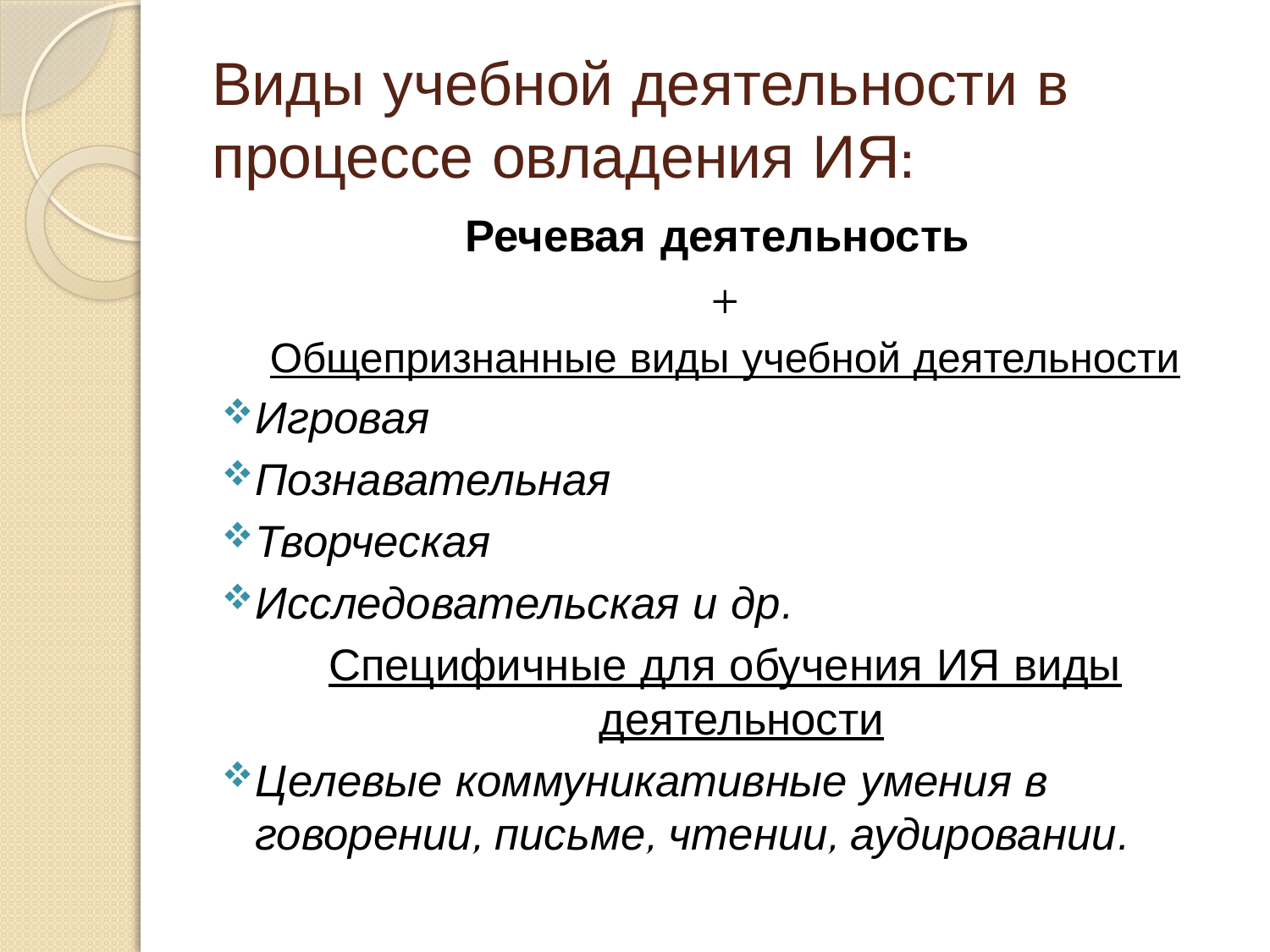

# Виды учебной деятельности в процессе овладения ИЯ:
Речевая деятельность
+
Общепризнанные виды учебной деятельности
Игровая
Познавательная
Творческая
Исследовательская и др.
Специфичные для обучения ИЯ виды деятельности
Целевые коммуникативные умения в говорении, письме, чтении, аудировании.